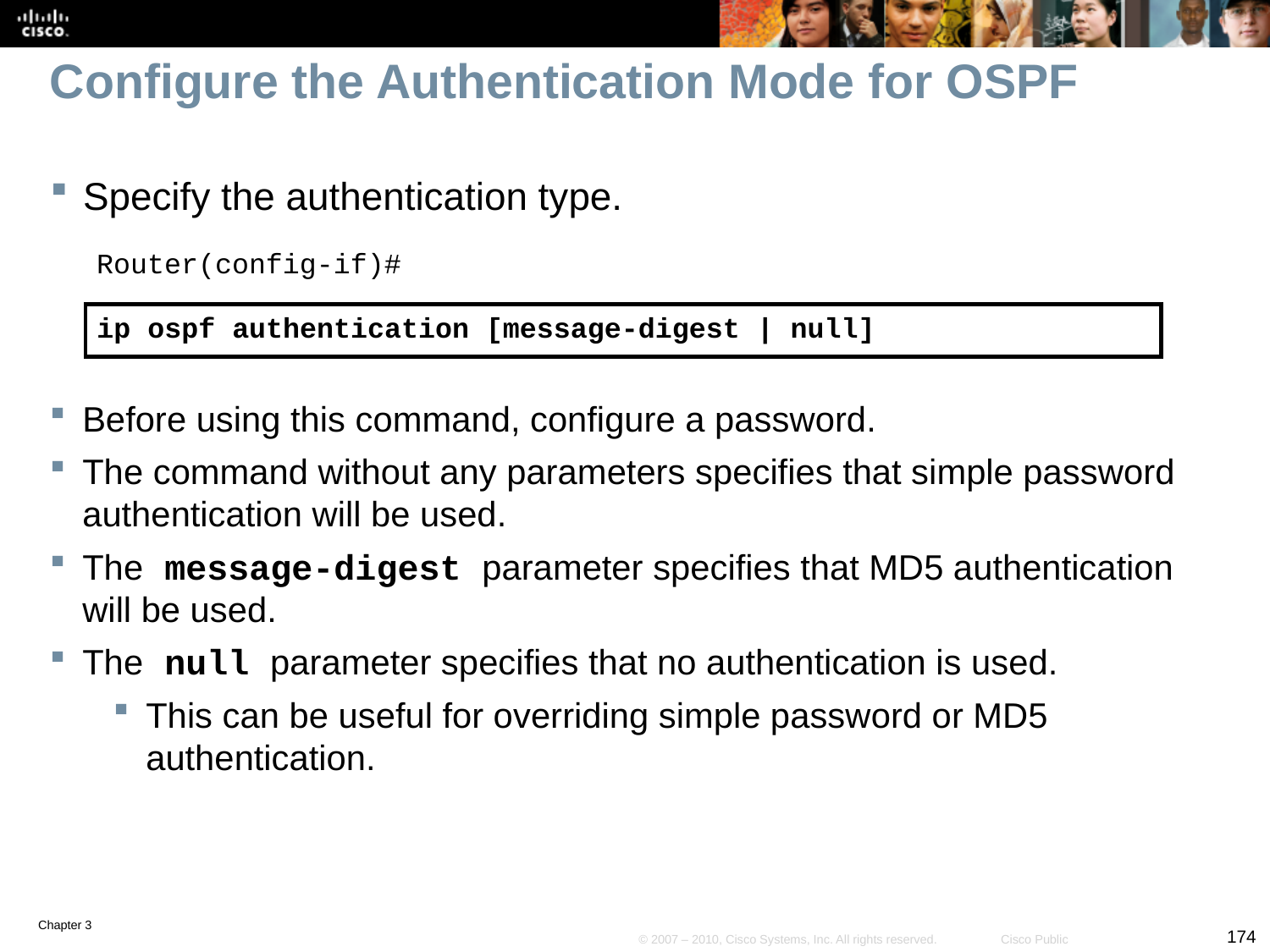

# Configure the Authentication Mode for OSPF
Specify the authentication type.

Router(config-if)#
ip ospf authentication [message-digest | null]
Before using this command, configure a password.
The command without any parameters specifies that simple password authentication will be used.
The message-digest parameter specifies that MD5 authentication will be used.
The null parameter specifies that no authentication is used.
This can be useful for overriding simple password or MD5 authentication.